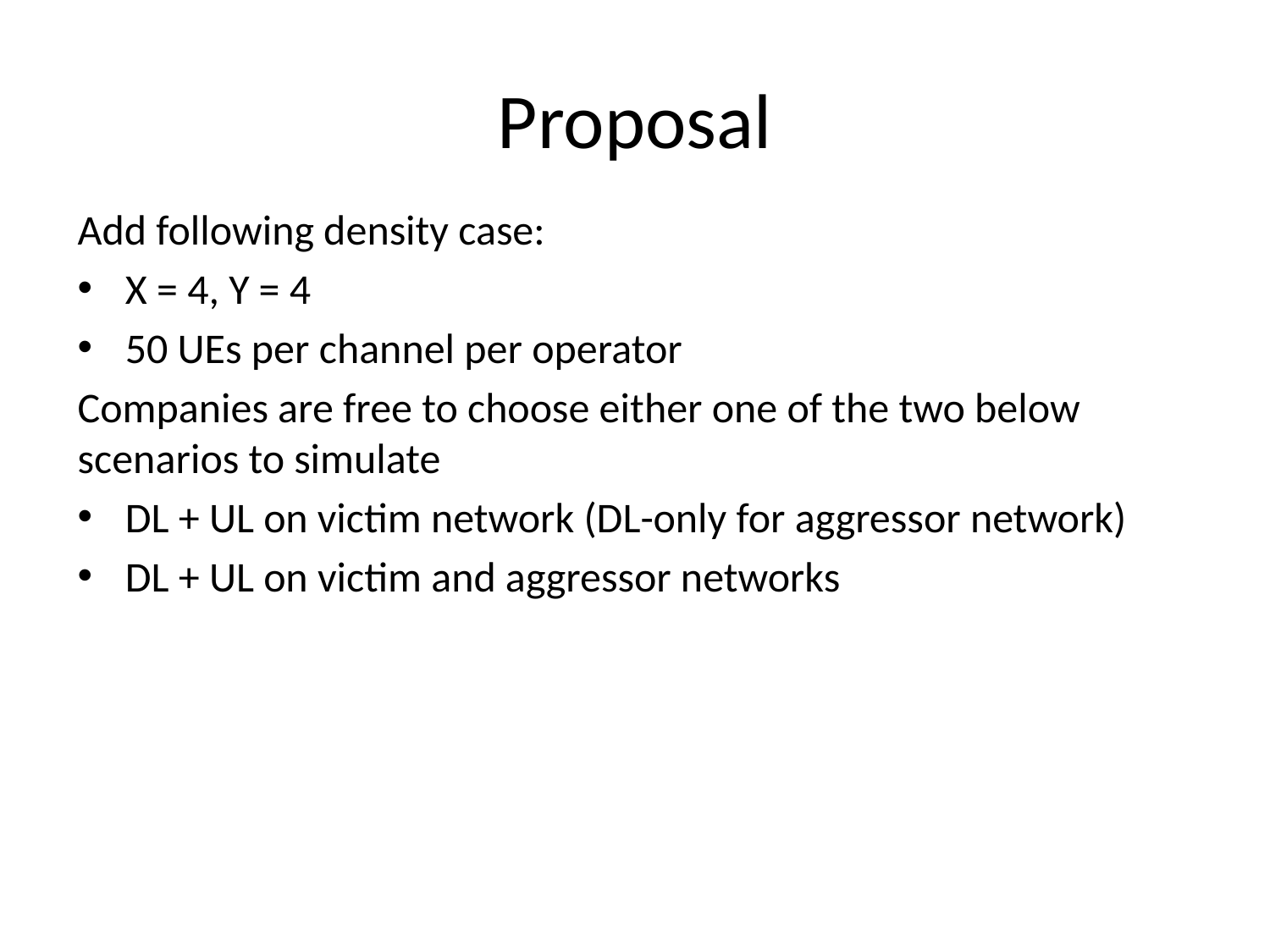

# Proposal
Add following density case:
X = 4, Y = 4
50 UEs per channel per operator
Companies are free to choose either one of the two below scenarios to simulate
DL + UL on victim network (DL-only for aggressor network)
DL + UL on victim and aggressor networks